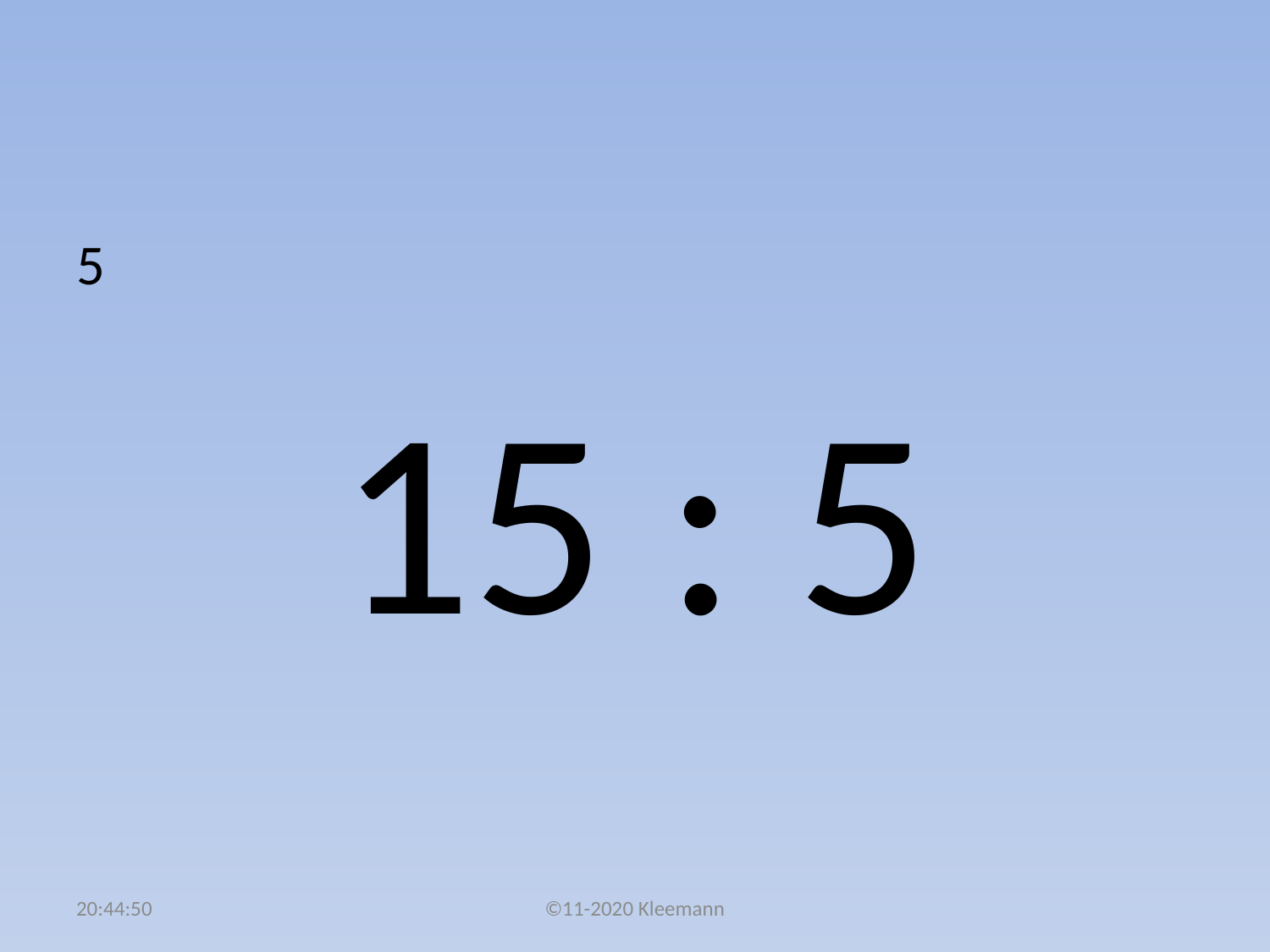

#
5
15 : 5
20:44:50
©11-2020 Kleemann